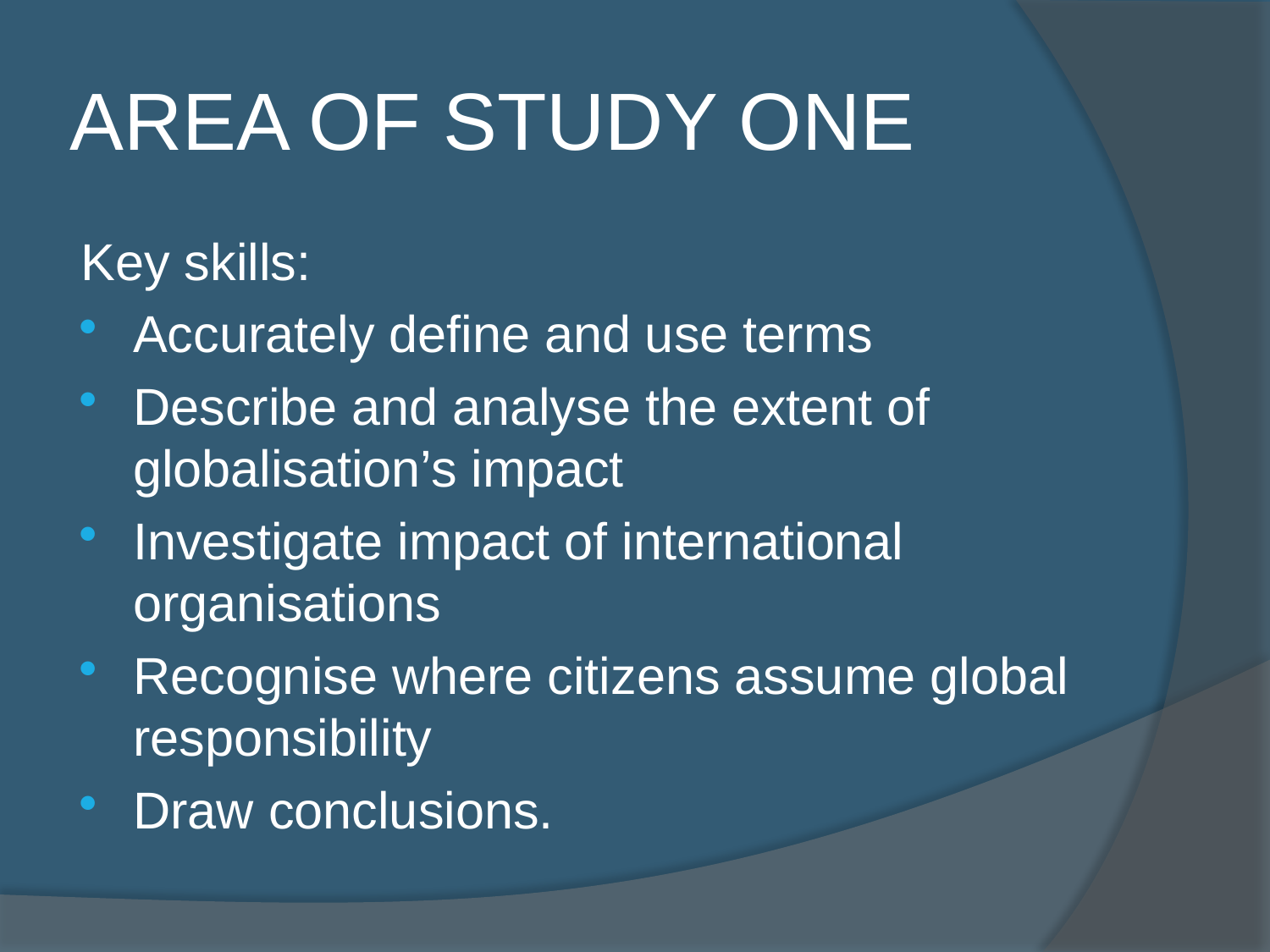

# AREA OF STUDY ONE
Key skills:
Accurately define and use terms
Describe and analyse the extent of globalisation’s impact
Investigate impact of international organisations
Recognise where citizens assume global responsibility
Draw conclusions.